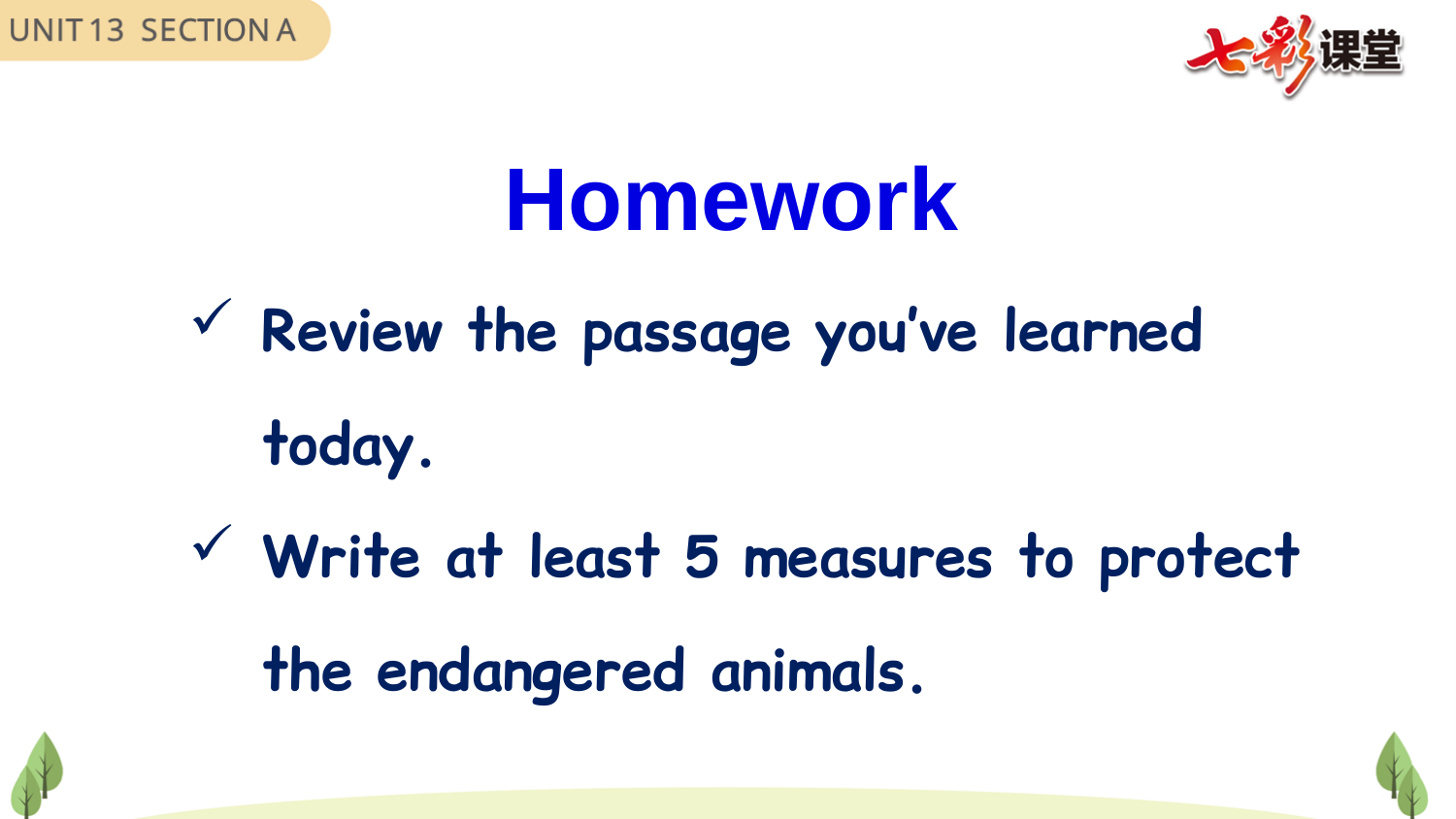

Homework
Review the passage you’ve learned
   today.
Write at least 5 measures to protect
   the endangered animals.